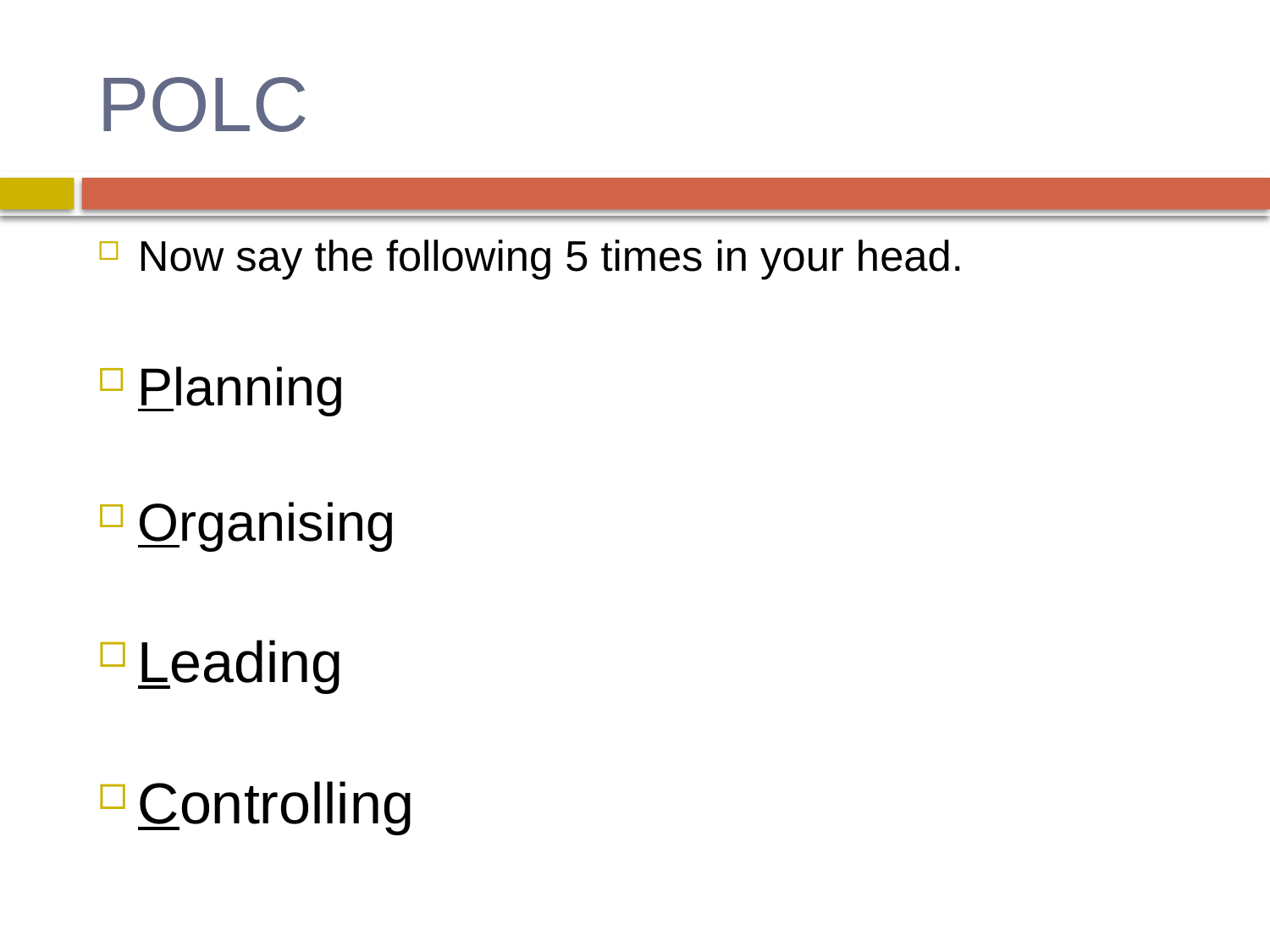

# POLC
Now say the following 5 times in your head.

Planning

Organising

Leading

Controlling